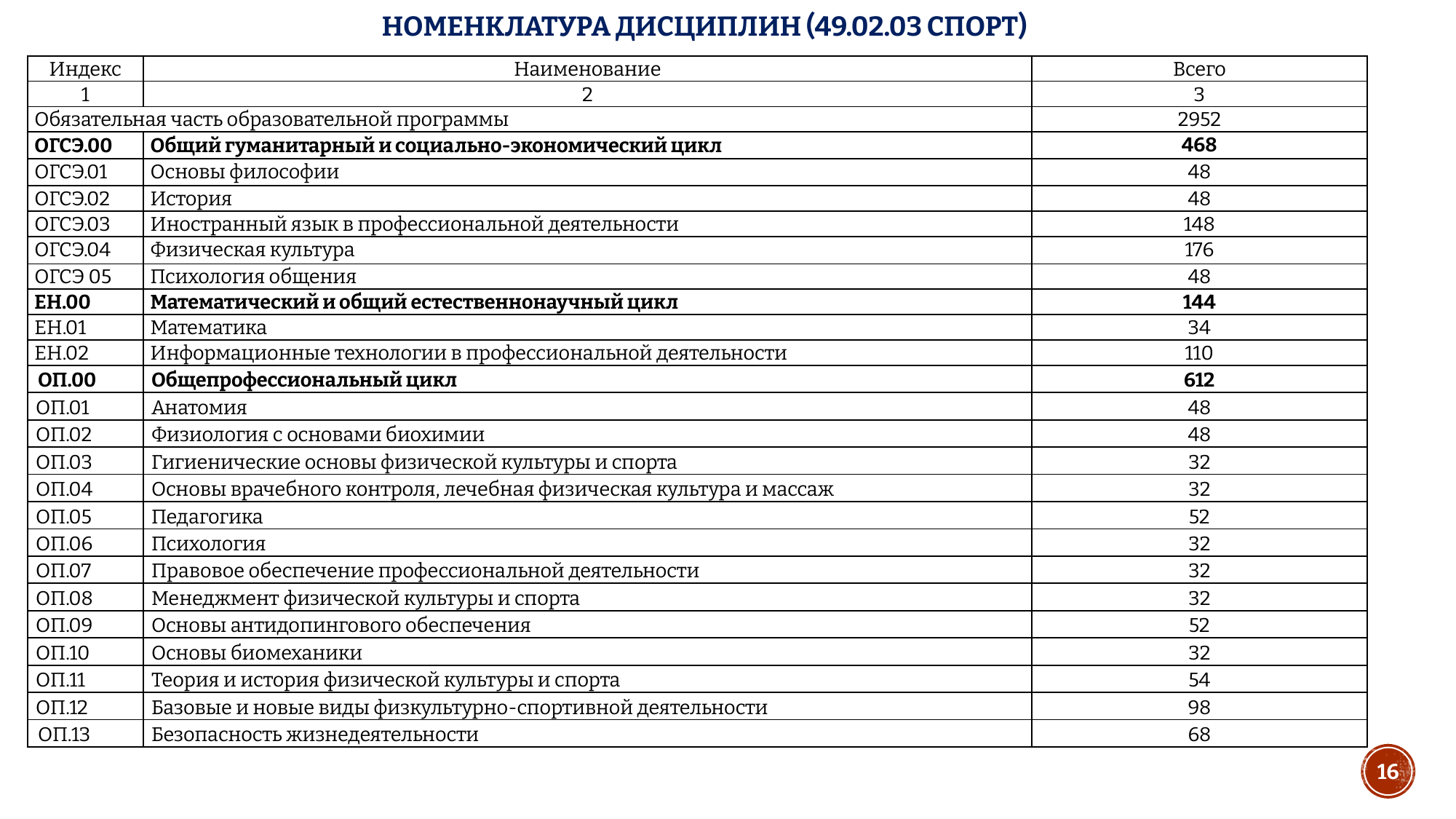

# Номенклатура дисциплин (49.02.03 СПОРТ)
| Индекс | Наименование | Всего |
| --- | --- | --- |
| 1 | 2 | 3 |
| Обязательная часть образовательной программы |  | 2952 |
| ОГСЭ.00 | Общий гуманитарный и социально-экономический цикл | 468 |
| ОГСЭ.01 | Основы философии | 48 |
| ОГСЭ.02 | История | 48 |
| ОГСЭ.03 | Иностранный язык в профессиональной деятельности | 148 |
| ОГСЭ.04 | Физическая культура | 176 |
| ОГСЭ 05 | Психология общения | 48 |
| ЕН.00 | Математический и общий естественнонаучный цикл | 144 |
| ЕН.01 | Математика | 34 |
| ЕН.02 | Информационные технологии в профессиональной деятельности | 110 |
| ОП.00 | Общепрофессиональный цикл | 612 |
| ОП.01 | Анатомия | 48 |
| ОП.02 | Физиология с основами биохимии | 48 |
| ОП.03 | Гигиенические основы физической культуры и спорта | 32 |
| ОП.04 | Основы врачебного контроля, лечебная физическая культура и массаж | 32 |
| ОП.05 | Педагогика | 52 |
| ОП.06 | Психология | 32 |
| ОП.07 | Правовое обеспечение профессиональной деятельности | 32 |
| ОП.08 | Менеджмент физической культуры и спорта | 32 |
| ОП.09 | Основы антидопингового обеспечения | 52 |
| ОП.10 | Основы биомеханики | 32 |
| ОП.11 | Теория и история физической культуры и спорта | 54 |
| ОП.12 | Базовые и новые виды физкультурно-спортивной деятельности | 98 |
| ОП.13 | Безопасность жизнедеятельности | 68 |
16